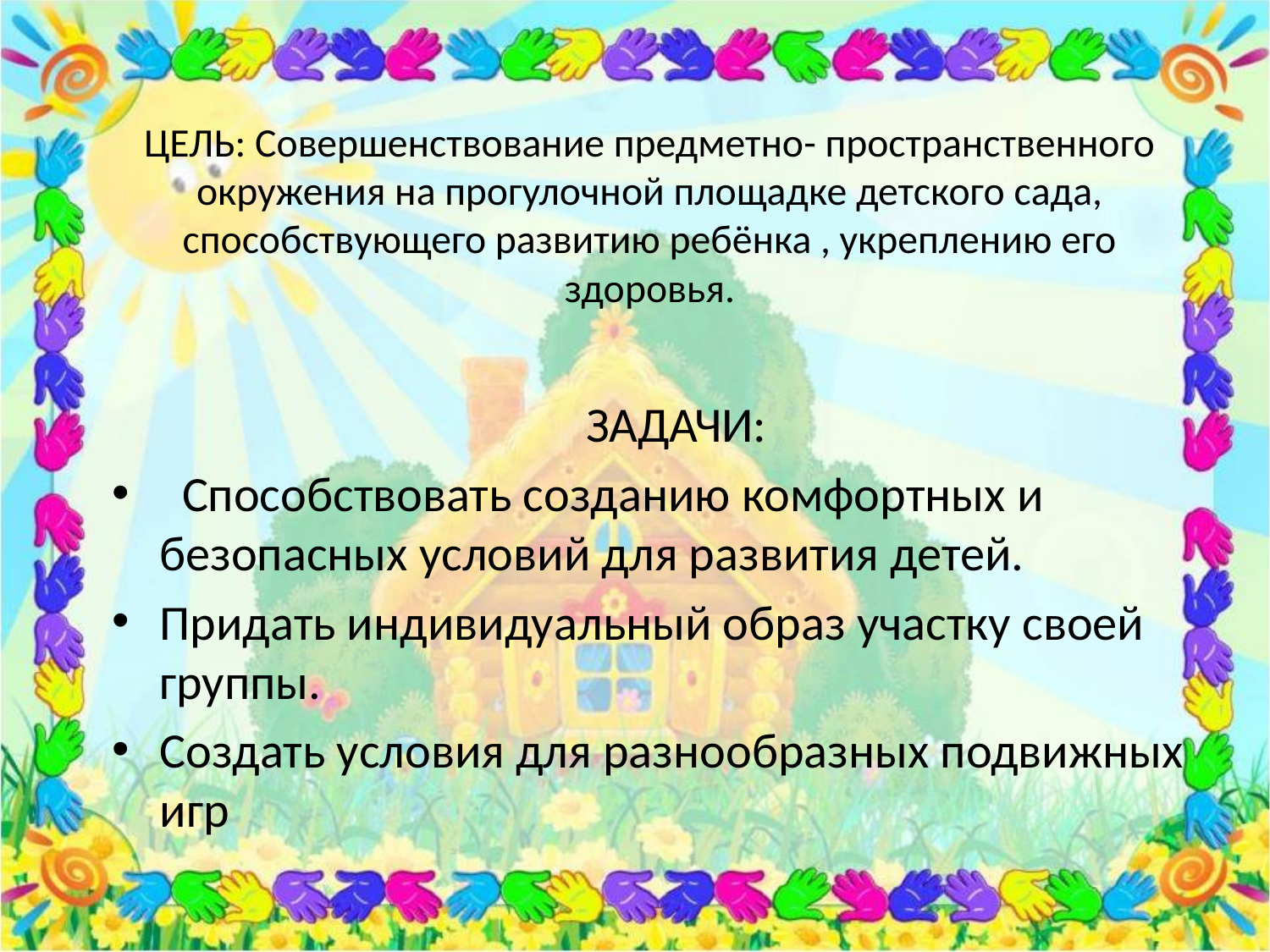

# ЦЕЛЬ: Совершенствование предметно- пространственного окружения на прогулочной площадке детского сада, способствующего развитию ребёнка , укреплению его здоровья.
 ЗАДАЧИ:
  Способствовать созданию комфортных и безопасных условий для развития детей.
Придать индивидуальный образ участку своей группы.
Создать условия для разнообразных подвижных игр